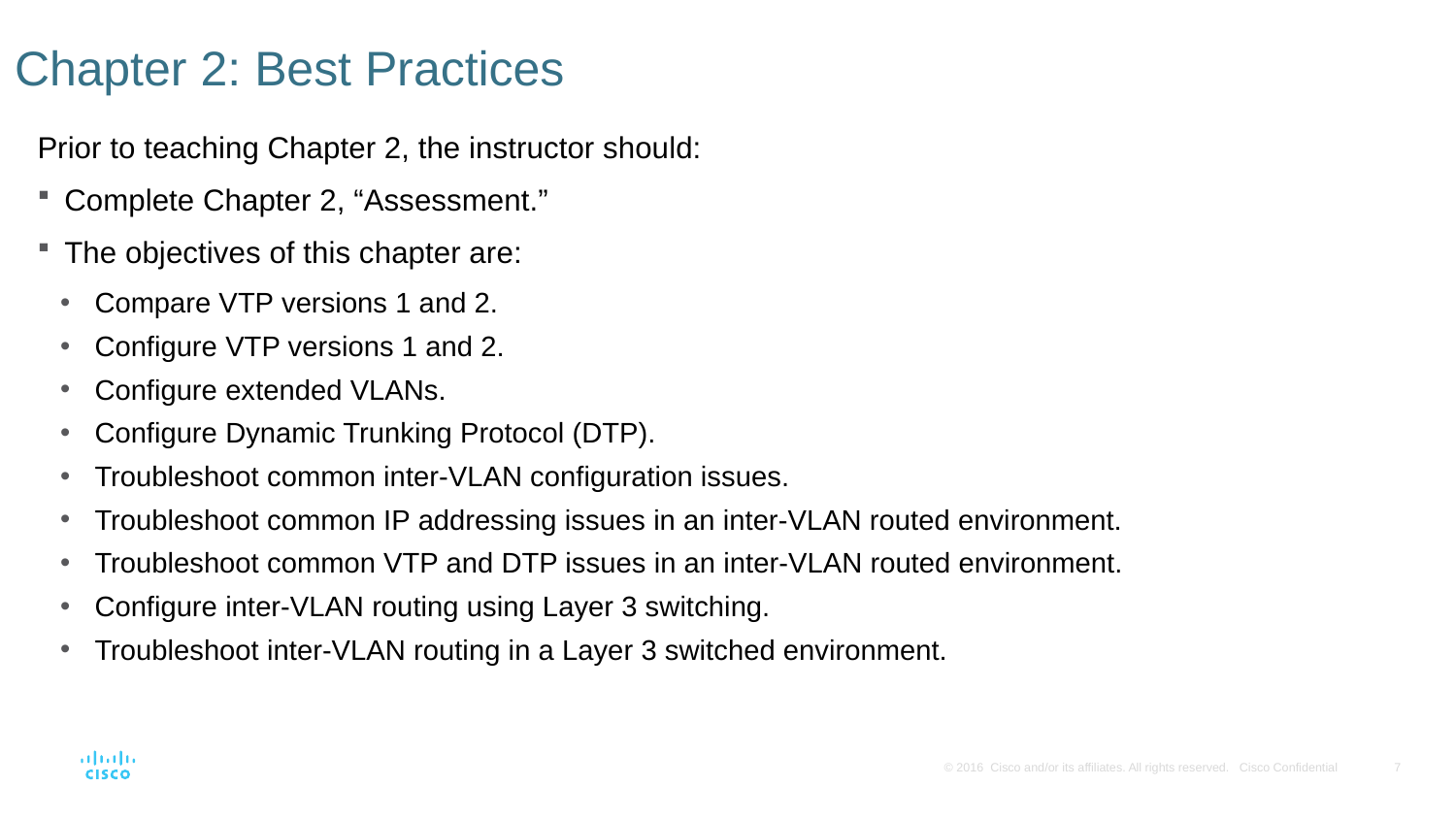

# Chapter 2: Best Practices
Prior to teaching Chapter 2, the instructor should:
Complete Chapter 2, “Assessment.”
The objectives of this chapter are:
Compare VTP versions 1 and 2.
Configure VTP versions 1 and 2.
Configure extended VLANs.
Configure Dynamic Trunking Protocol (DTP).
Troubleshoot common inter-VLAN configuration issues.
Troubleshoot common IP addressing issues in an inter-VLAN routed environment.
Troubleshoot common VTP and DTP issues in an inter-VLAN routed environment.
Configure inter-VLAN routing using Layer 3 switching.
Troubleshoot inter-VLAN routing in a Layer 3 switched environment.